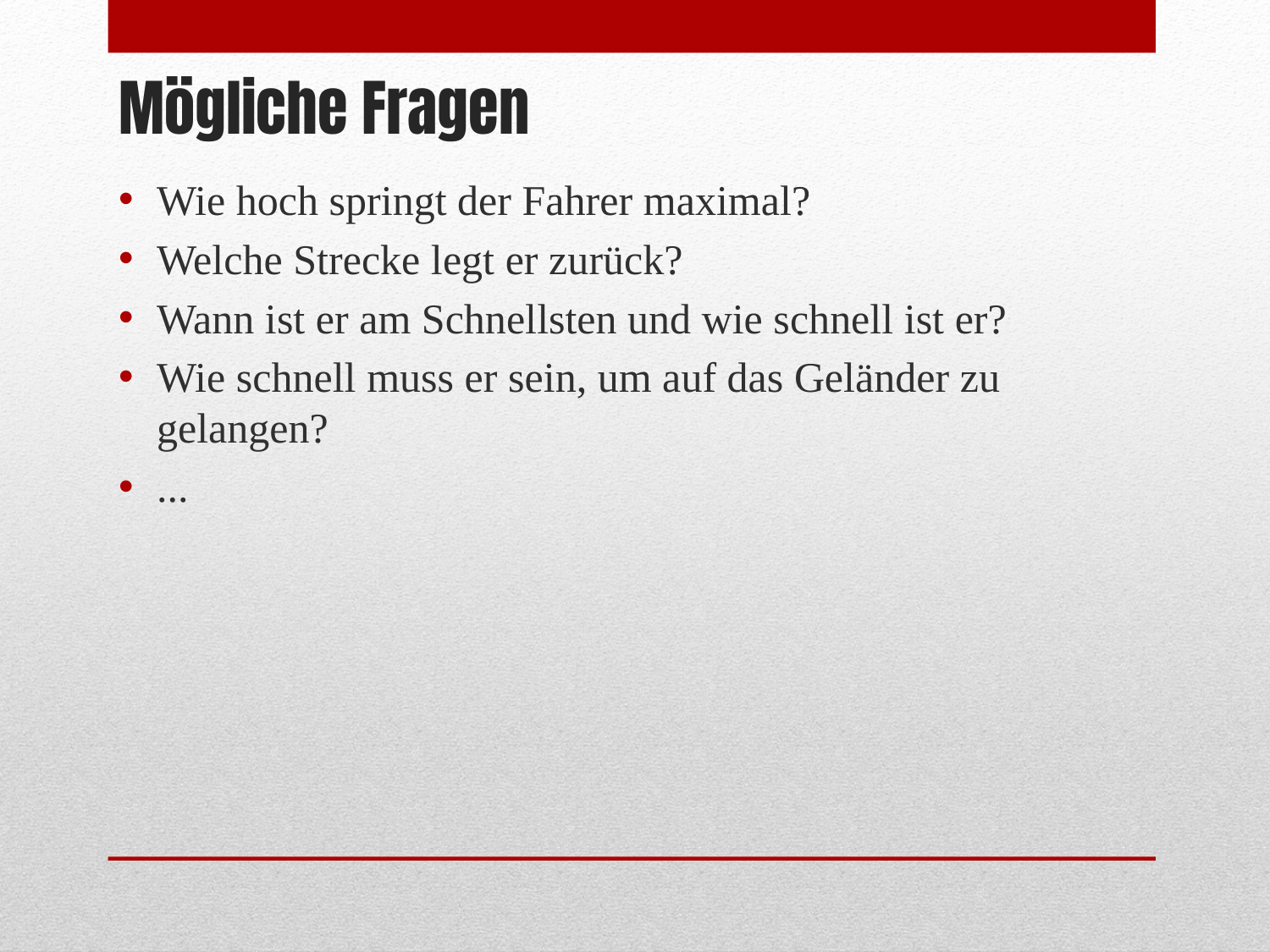

# Mögliche Fragen
Wie hoch springt der Fahrer maximal?
Welche Strecke legt er zurück?
Wann ist er am Schnellsten und wie schnell ist er?
Wie schnell muss er sein, um auf das Geländer zu gelangen?
...